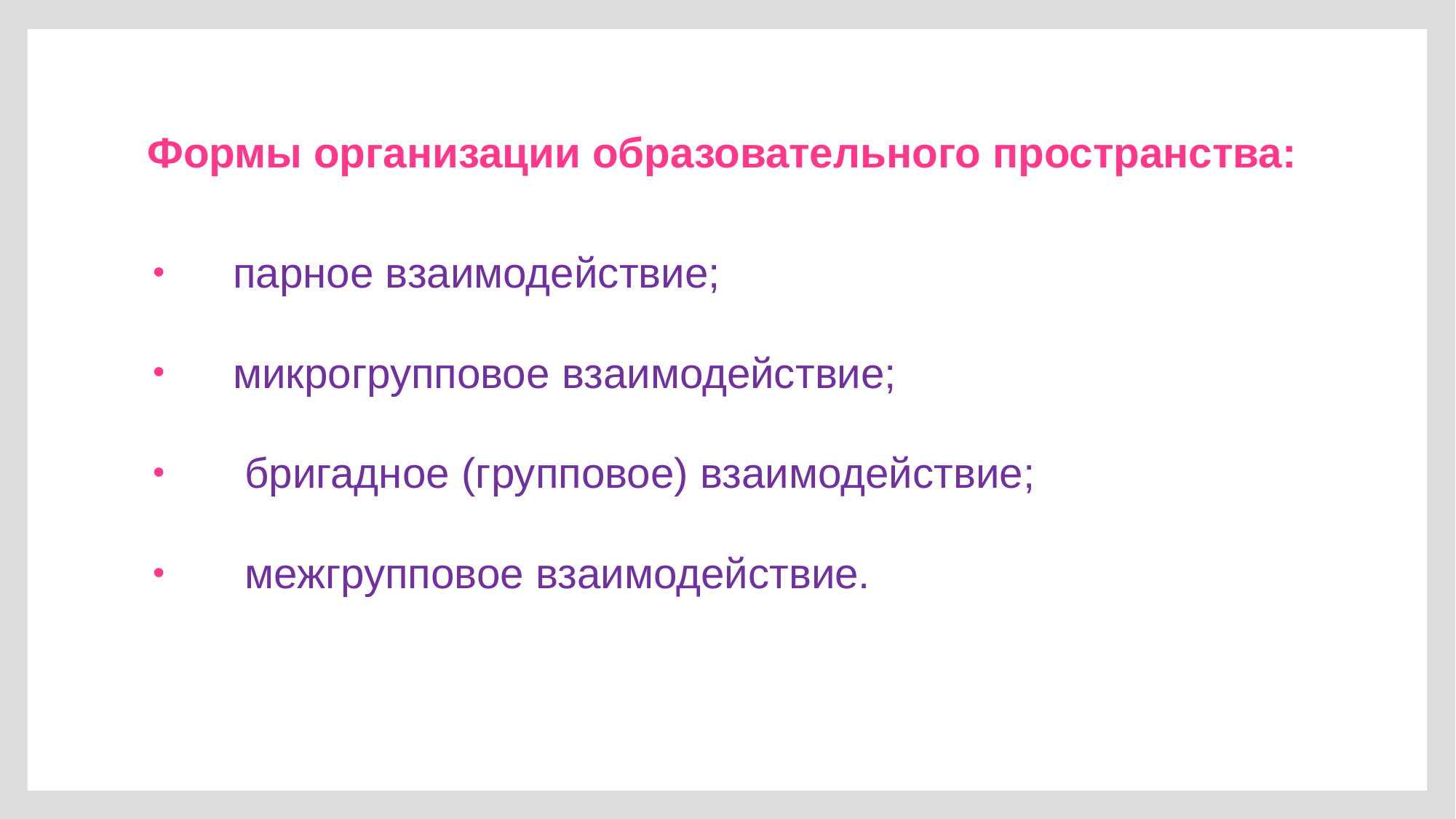

# Формы организации образовательного пространства:
парное взаимодействие;
микрогрупповое взаимодействие;
 бригадное (групповое) взаимодействие;
 межгрупповое взаимодействие.